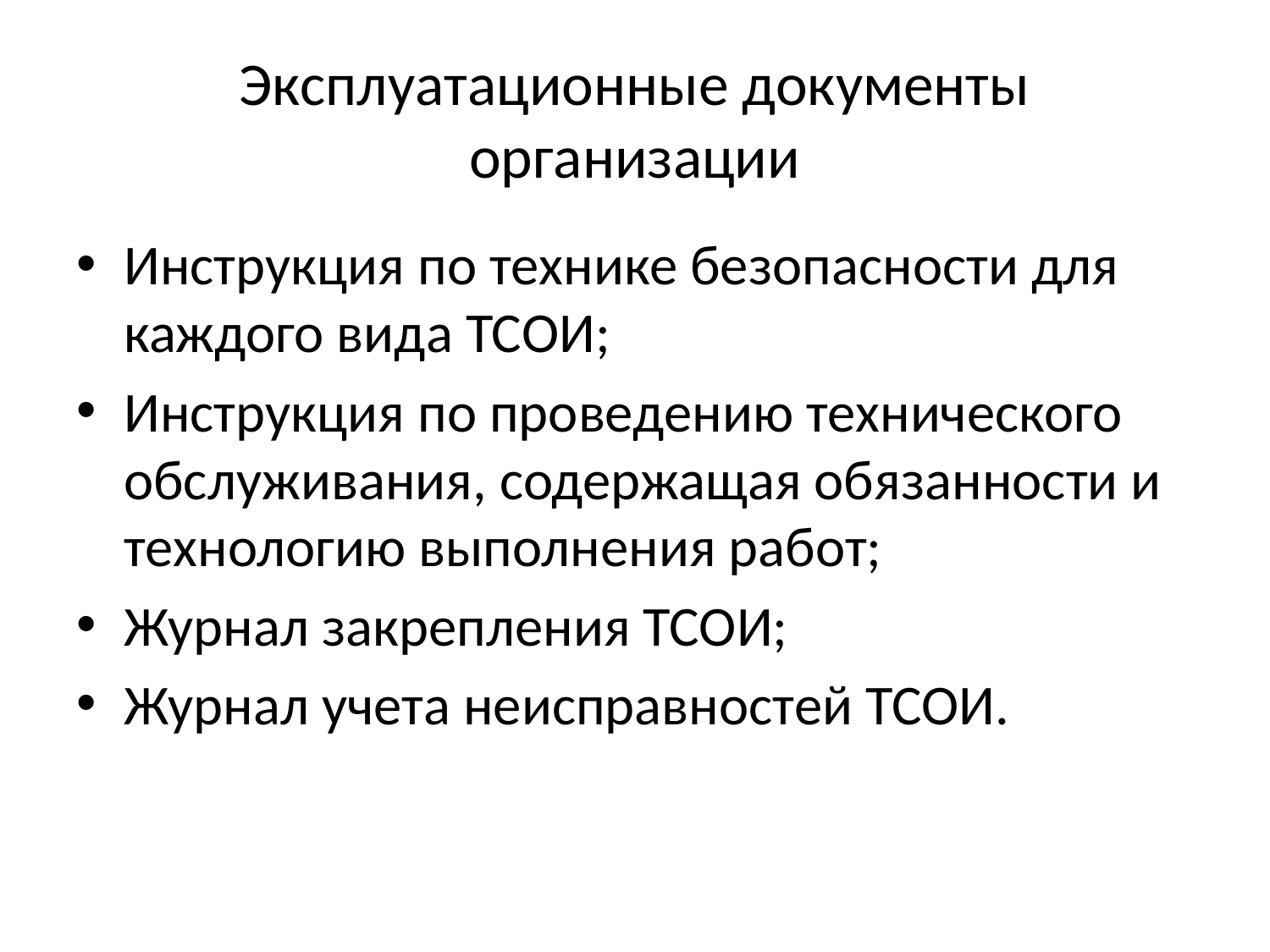

# Эксплуатационные документы организации
Инструкция по технике безопасности для каждого вида ТСОИ;
Инструкция по проведению технического обслуживания, содержащая обязанности и технологию выполнения работ;
Журнал закрепления ТСОИ;
Журнал учета неисправностей ТСОИ.